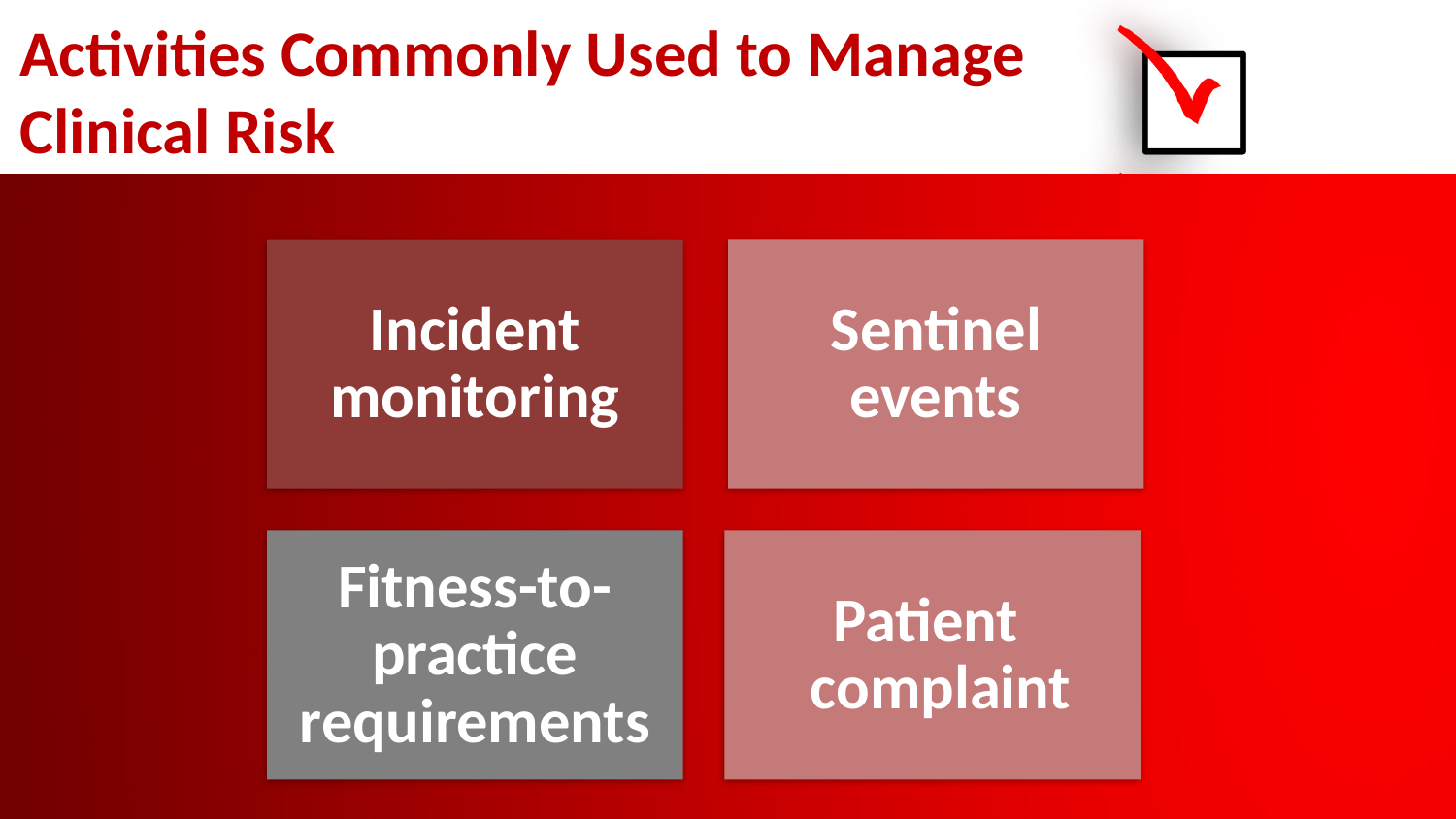

# Activities Commonly Used to Manage Clinical Risk
Incident monitoring
Sentinel events
Fitness-to-practice requirements
Patient  complaint